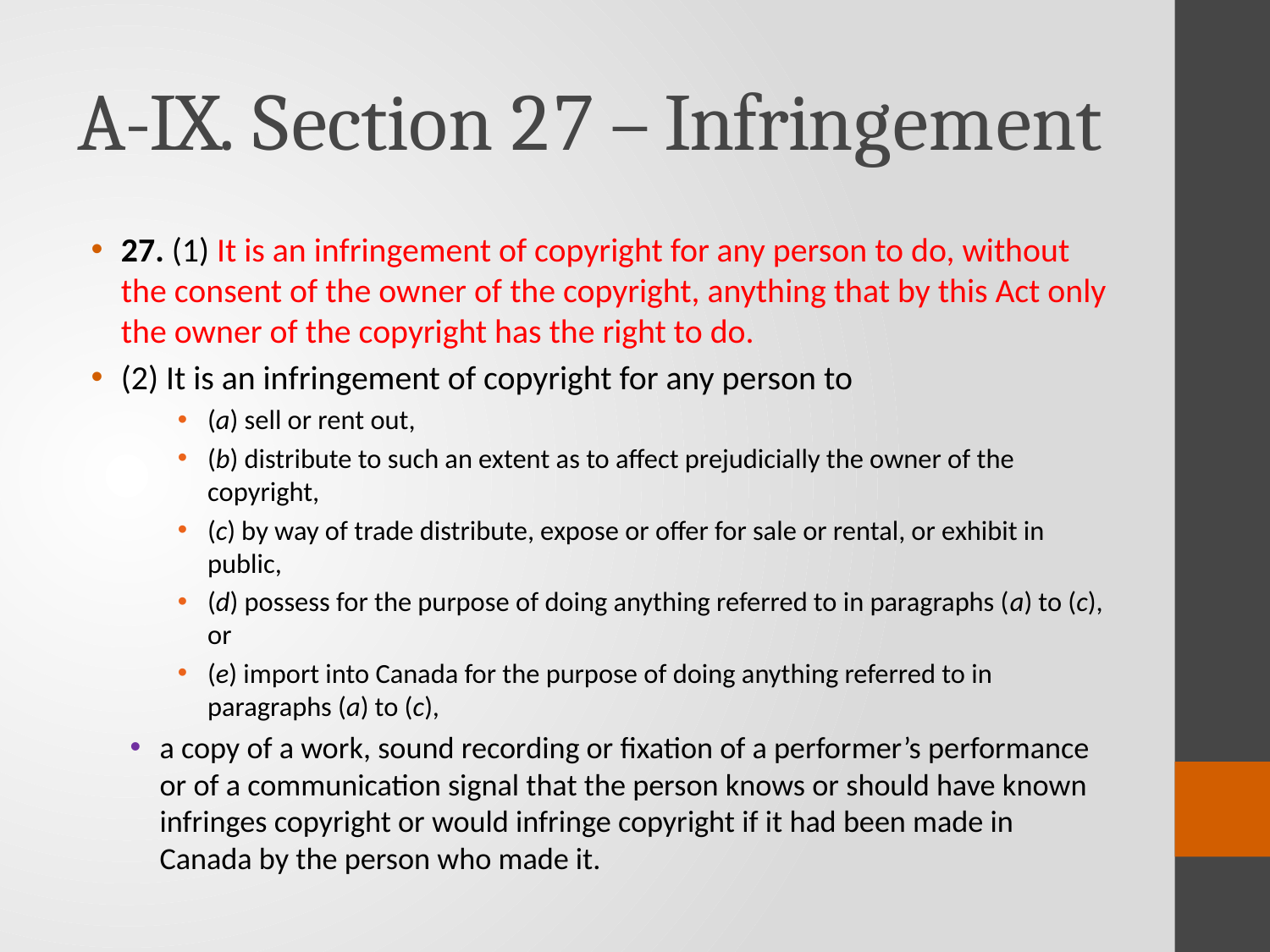

# A-IX. Section 27 – Infringement
27. (1) It is an infringement of copyright for any person to do, without the consent of the owner of the copyright, anything that by this Act only the owner of the copyright has the right to do.
(2) It is an infringement of copyright for any person to
(a) sell or rent out,
(b) distribute to such an extent as to affect prejudicially the owner of the copyright,
(c) by way of trade distribute, expose or offer for sale or rental, or exhibit in public,
(d) possess for the purpose of doing anything referred to in paragraphs (a) to (c), or
(e) import into Canada for the purpose of doing anything referred to in paragraphs (a) to (c),
a copy of a work, sound recording or fixation of a performer’s performance or of a communication signal that the person knows or should have known infringes copyright or would infringe copyright if it had been made in Canada by the person who made it.